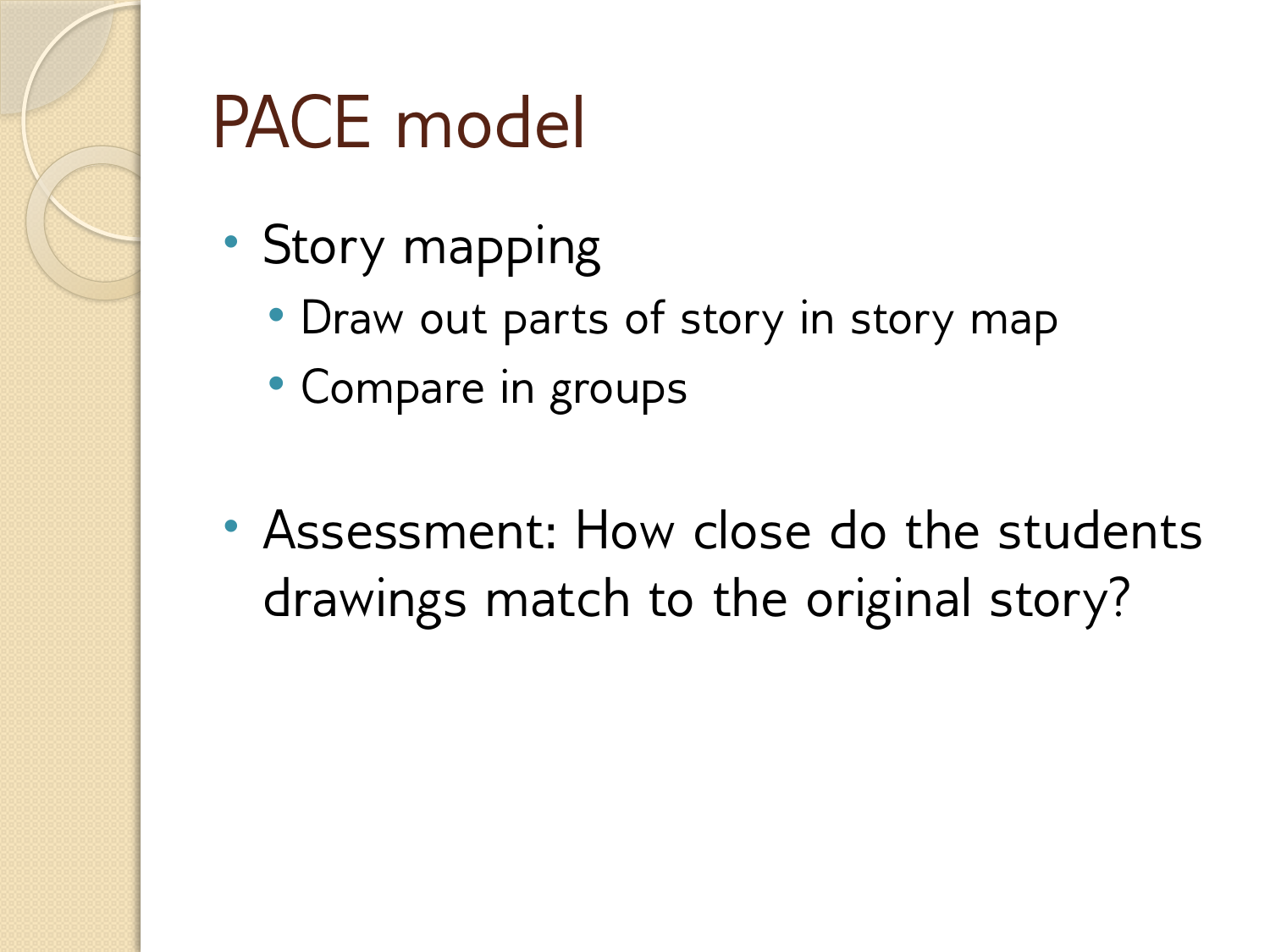

# PACE model
Story mapping
Draw out parts of story in story map
Compare in groups

Assessment: How close do the students drawings match to the original story?